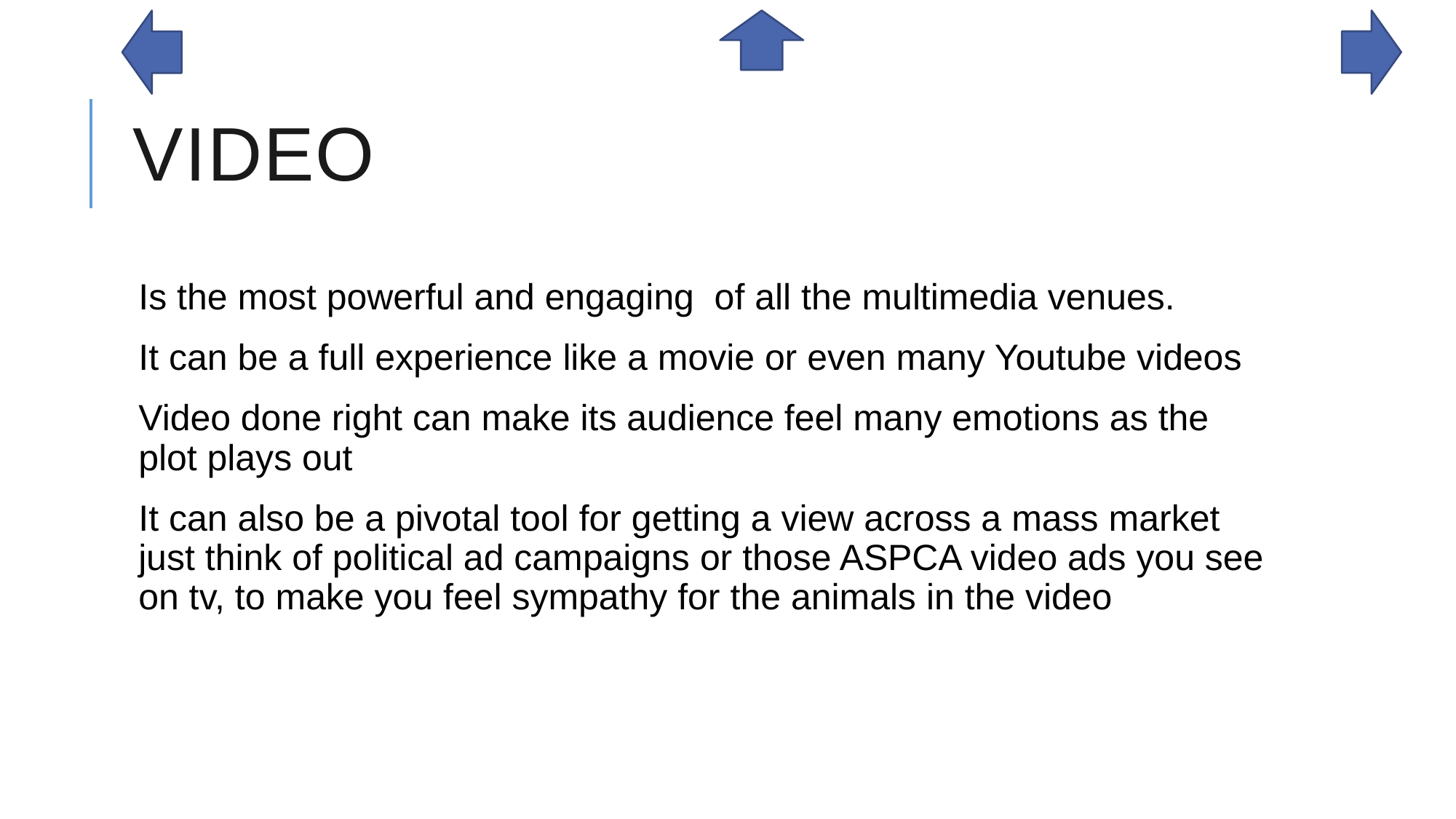

# Video
Is the most powerful and engaging  of all the multimedia venues.
It can be a full experience like a movie or even many Youtube videos
Video done right can make its audience feel many emotions as the plot plays out
It can also be a pivotal tool for getting a view across a mass market just think of political ad campaigns or those ASPCA video ads you see on tv, to make you feel sympathy for the animals in the video